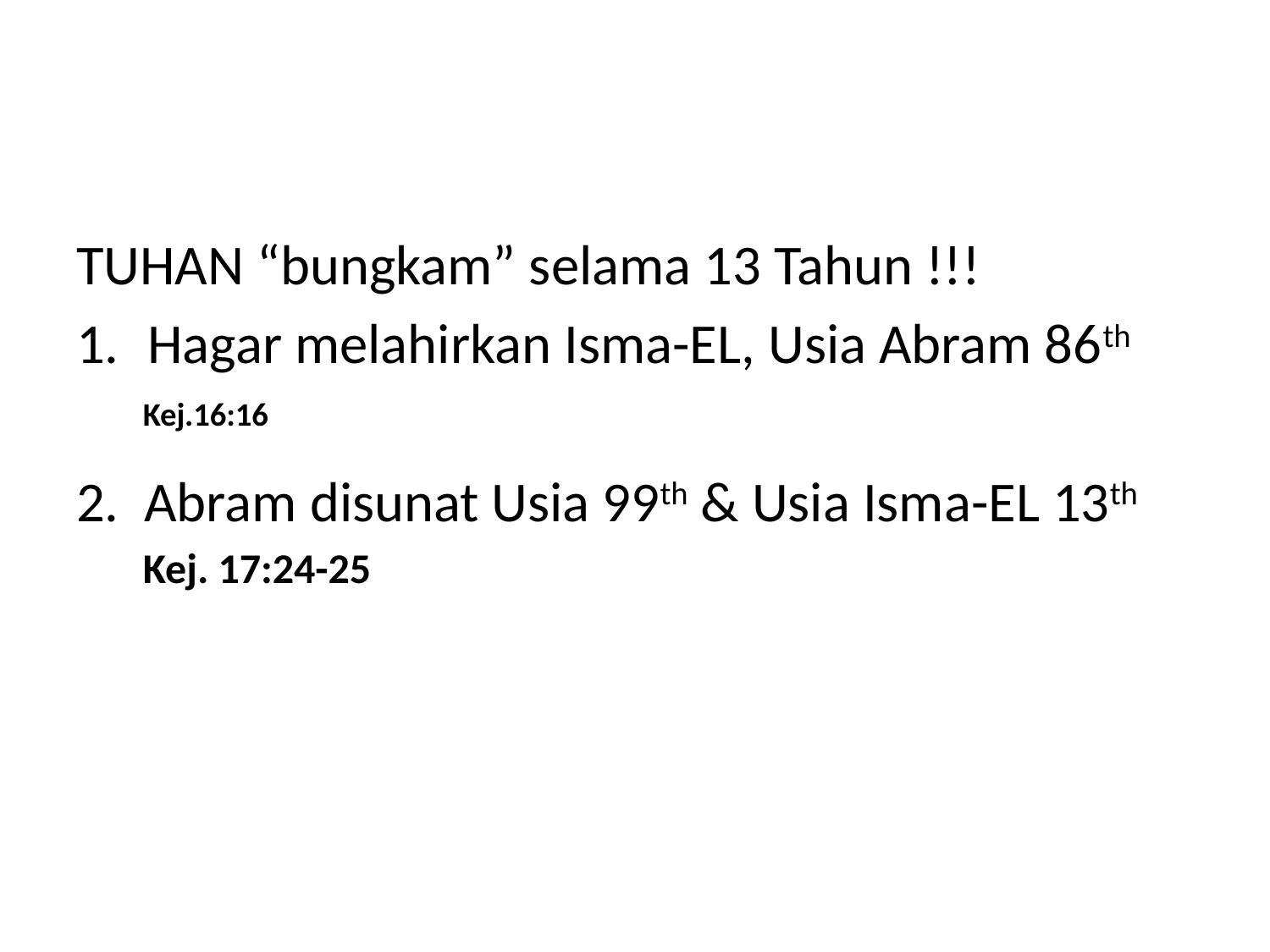

TUHAN “bungkam” selama 13 Tahun !!!
Hagar melahirkan Isma-EL, Usia Abram 86th
         Kej.16:16
2.  Abram disunat Usia 99th & Usia Isma-EL 13th
       Kej. 17:24-25